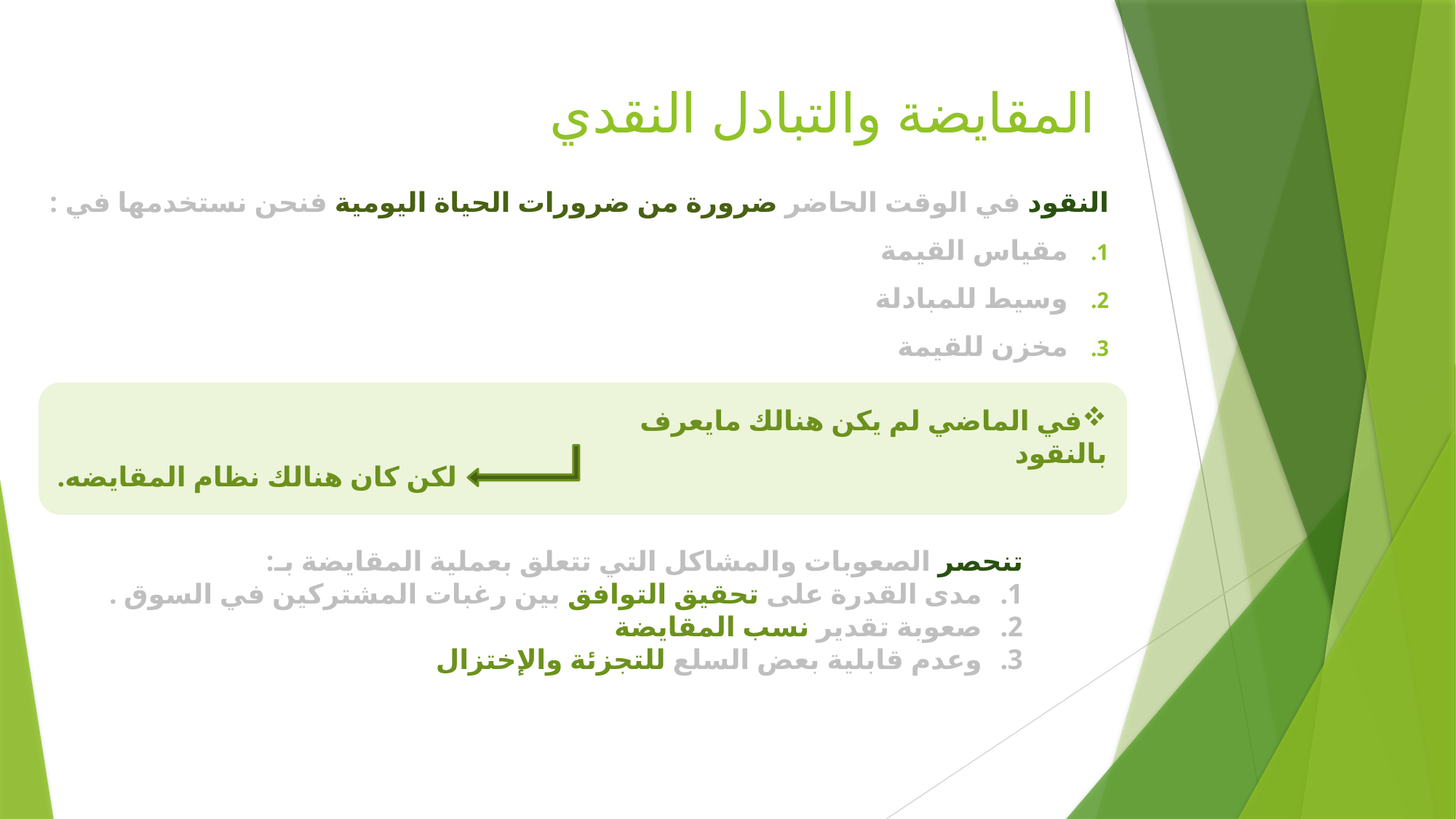

# المقايضة والتبادل النقدي
النقود في الوقت الحاضر ضرورة من ضرورات الحياة اليومية فنحن نستخدمها في :
مقياس القيمة
وسيط للمبادلة
مخزن للقيمة

في الماضي لم يكن هنالك مايعرف بالنقود

لكن كان هنالك نظام المقايضه.
تنحصر الصعوبات والمشاكل التي تتعلق بعملية المقايضة بـ:
مدى القدرة على تحقيق التوافق بين رغبات المشتركين في السوق .
صعوبة تقدير نسب المقايضة
وعدم قابلية بعض السلع للتجزئة والإختزال